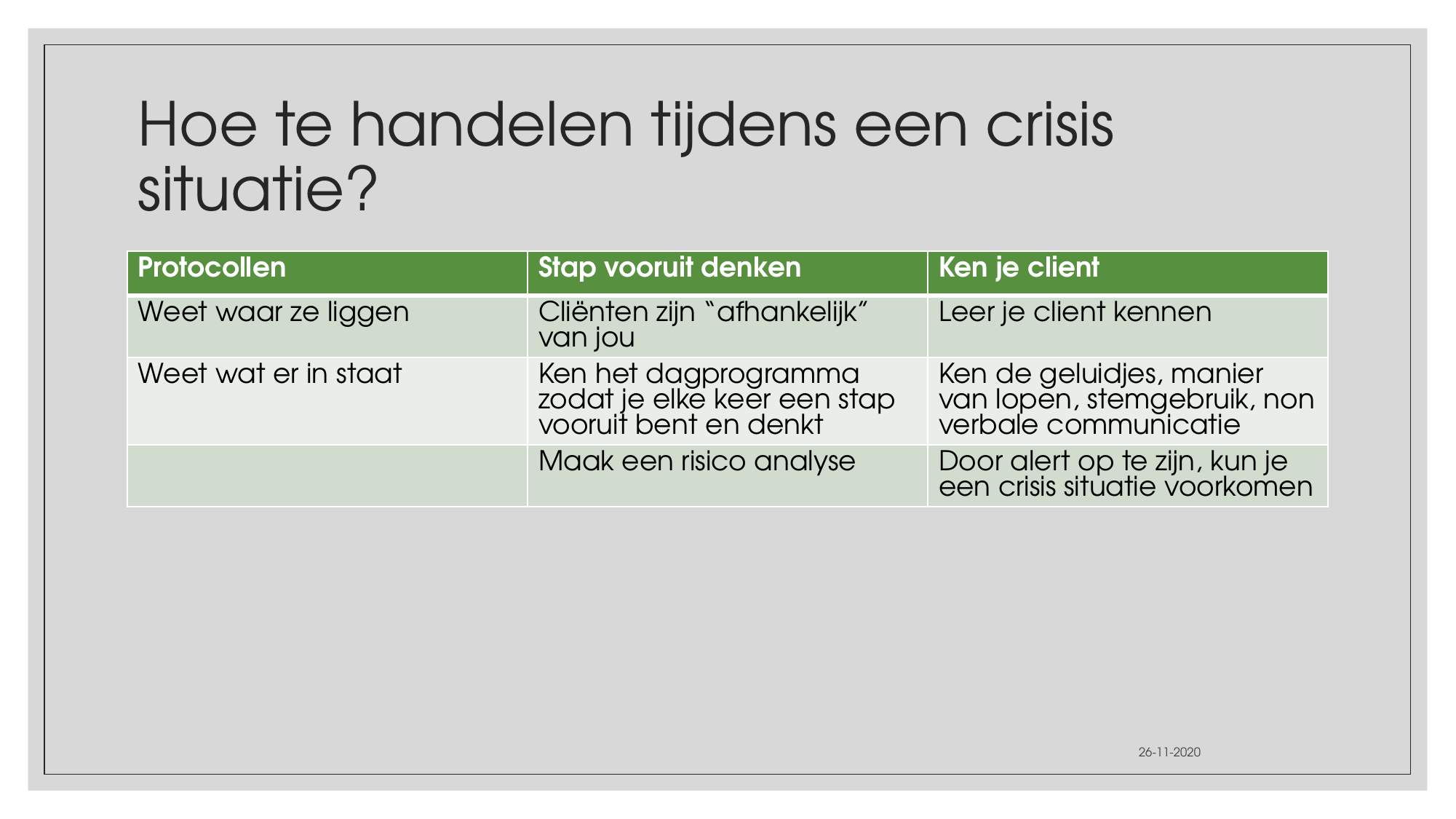

# Hoe te handelen tijdens een crisis situatie?
| Protocollen | Stap vooruit denken | Ken je client |
| --- | --- | --- |
| Weet waar ze liggen | Cliënten zijn “afhankelijk” van jou | Leer je client kennen |
| Weet wat er in staat | Ken het dagprogramma zodat je elke keer een stap vooruit bent en denkt | Ken de geluidjes, manier van lopen, stemgebruik, non verbale communicatie |
|  | Maak een risico analyse | Door alert op te zijn, kun je een crisis situatie voorkomen |
26-11-2020